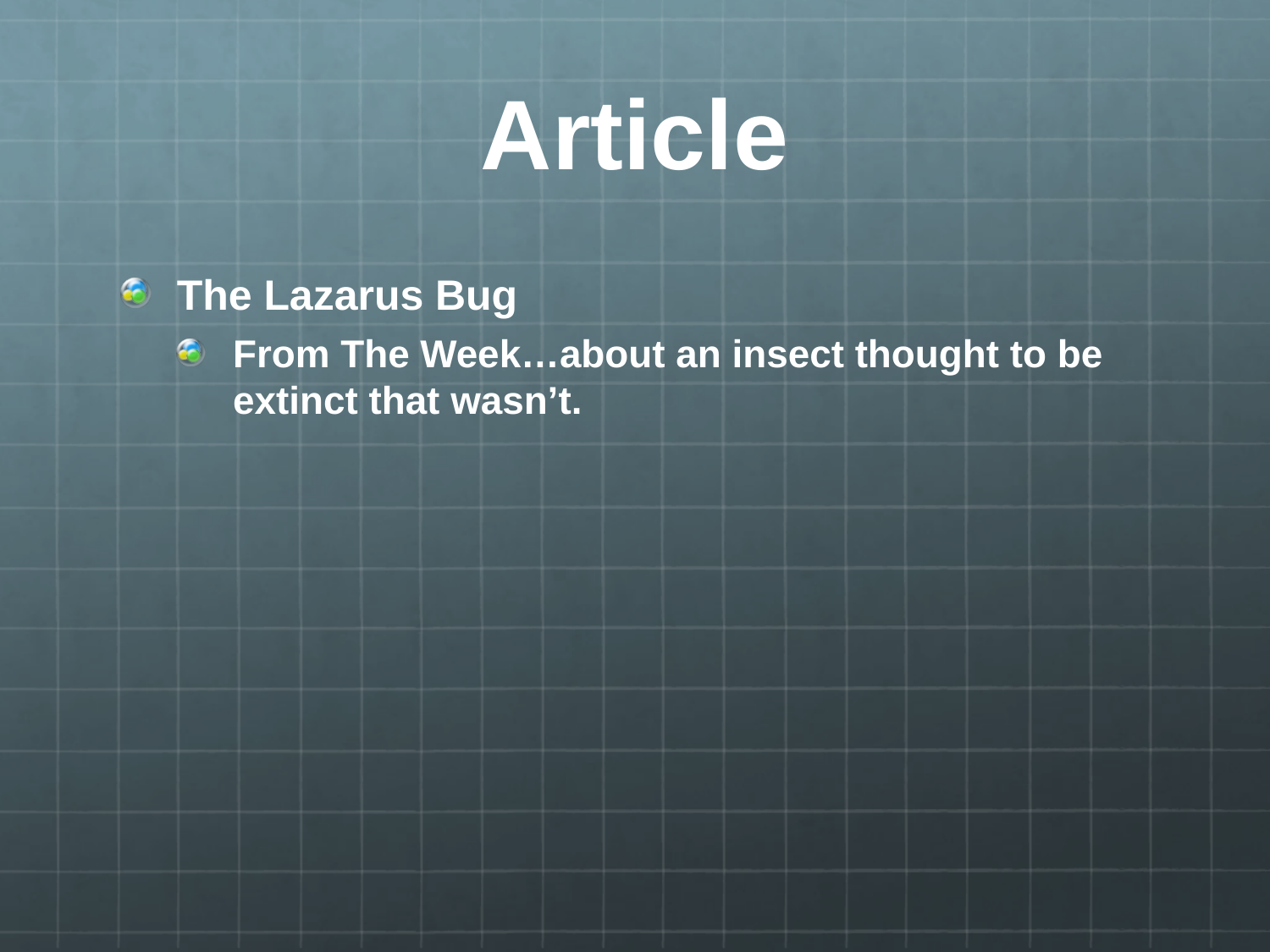

# Article
The Lazarus Bug
From The Week…about an insect thought to be extinct that wasn’t.